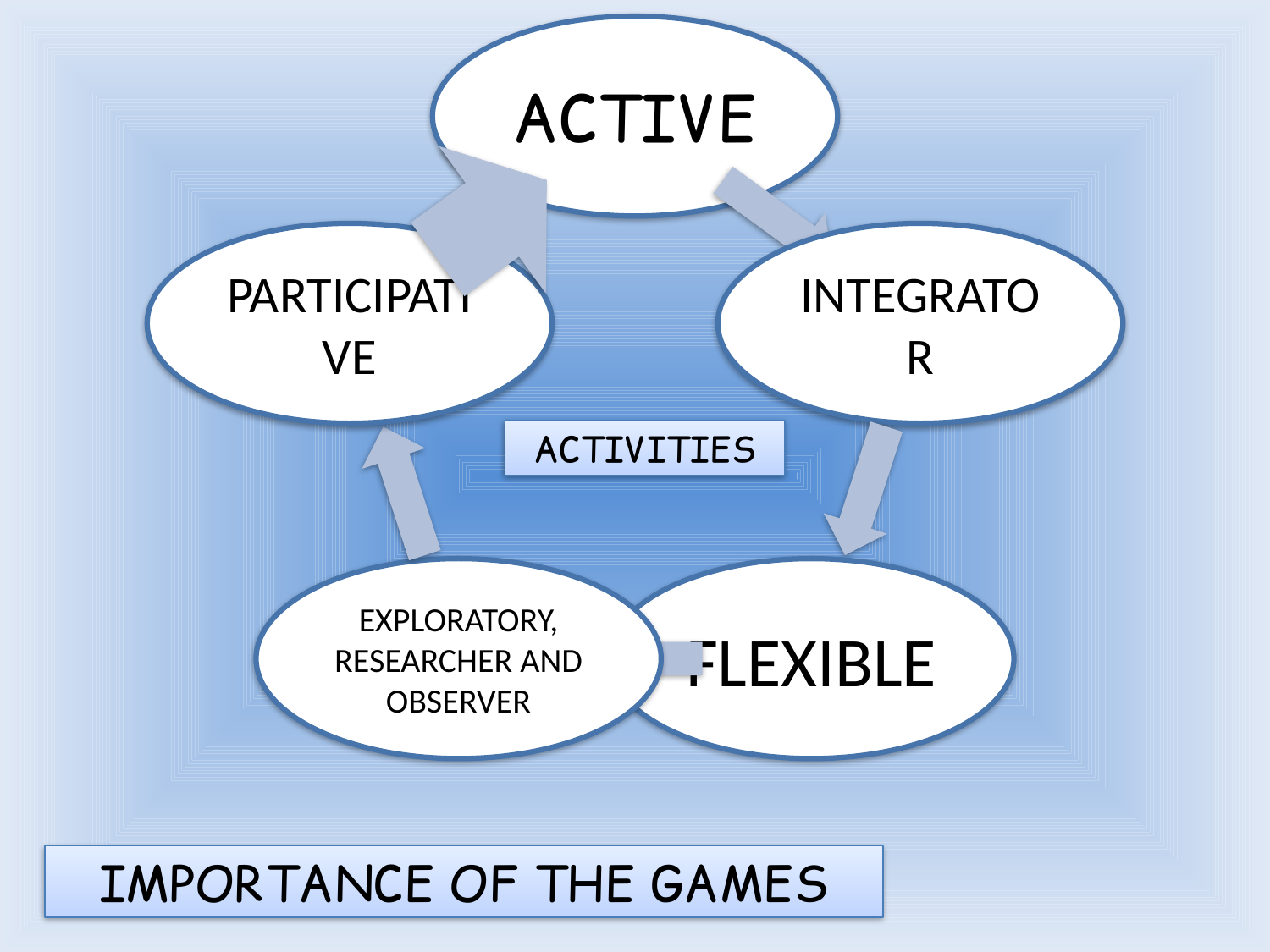

ACTIVE
INTEGRATOR
FLEXIBLE
EXPLORATORY, RESEARCHER AND OBSERVER
PARTICIPATIVE
ACTIVITIES
IMPORTANCE OF THE GAMES